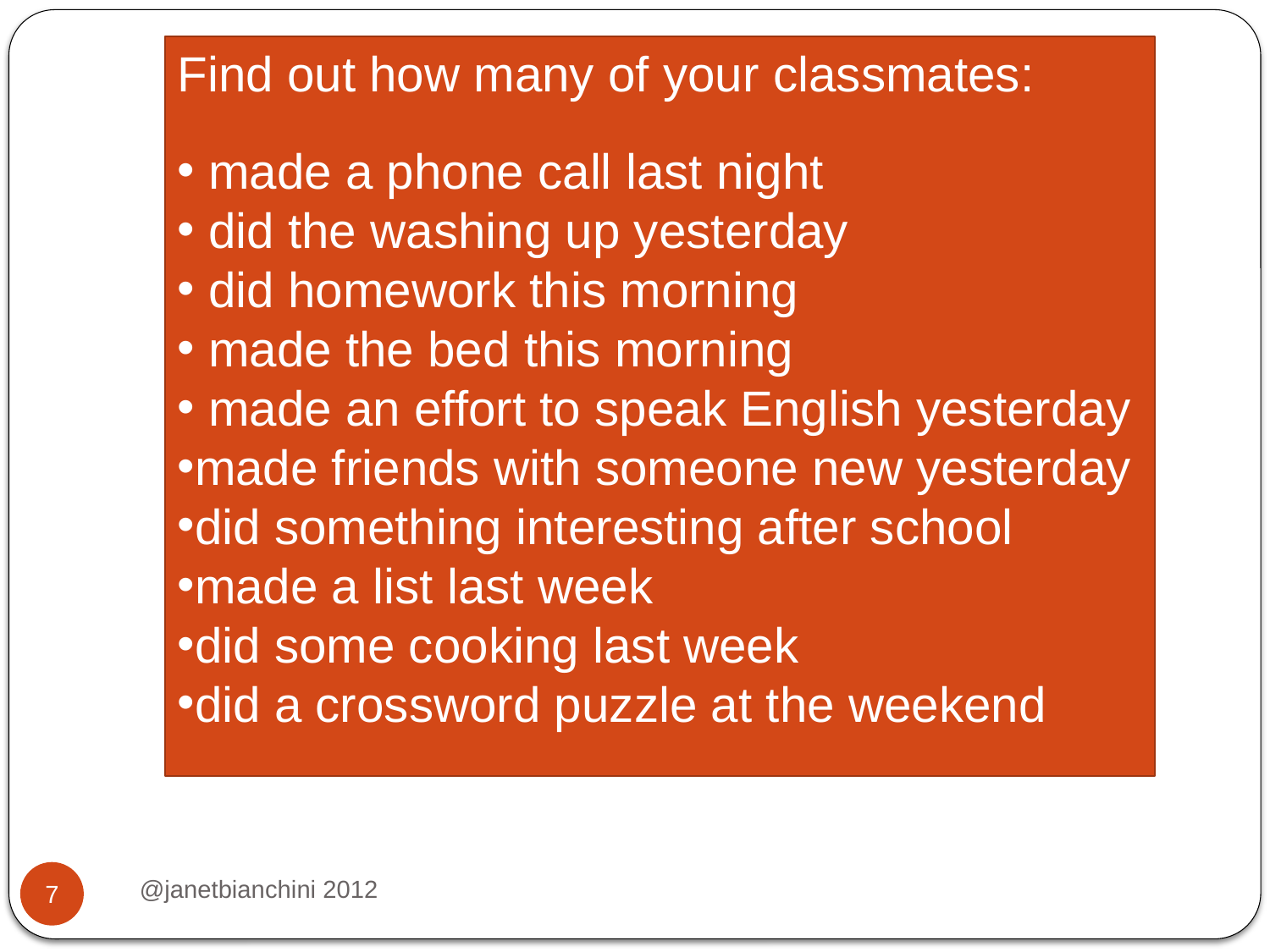

Find out how many of your classmates:

 made a phone call last night
 did the washing up yesterday
 did homework this morning
 made the bed this morning
 made an effort to speak English yesterday
made friends with someone new yesterday
did something interesting after school
made a list last week
did some cooking last week
did a crossword puzzle at the weekend

@janetbianchini 2012
7